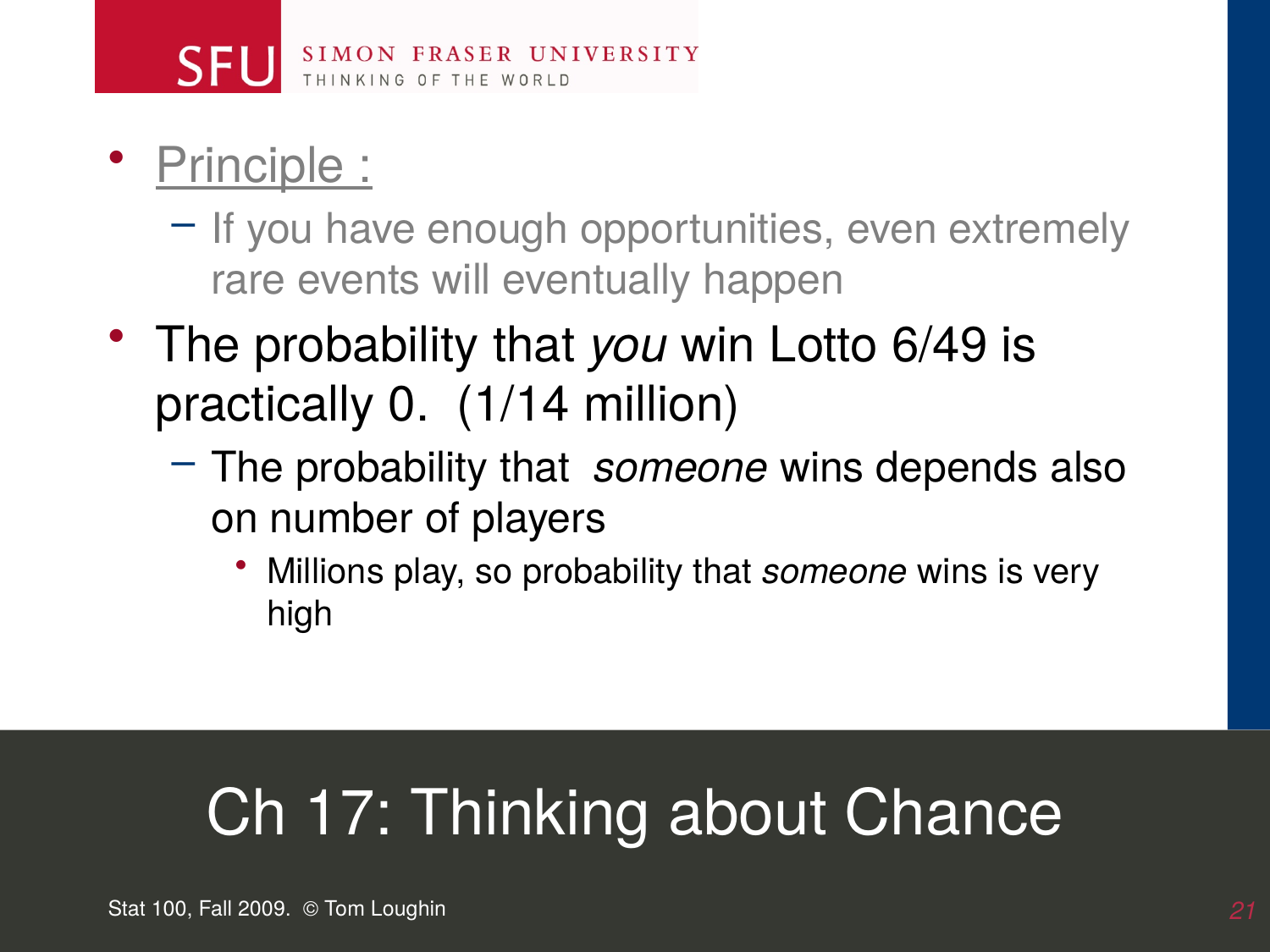

Principle :
If you have enough opportunities, even extremely rare events will eventually happen
The probability that you win Lotto 6/49 is practically 0.  (1/14 million)
The probability that  someone wins depends also on number of players
Millions play, so probability that someone wins is very high

# Ch 17: Thinking about Chance
Stat 100, Fall 2009.  © Tom Loughin
21